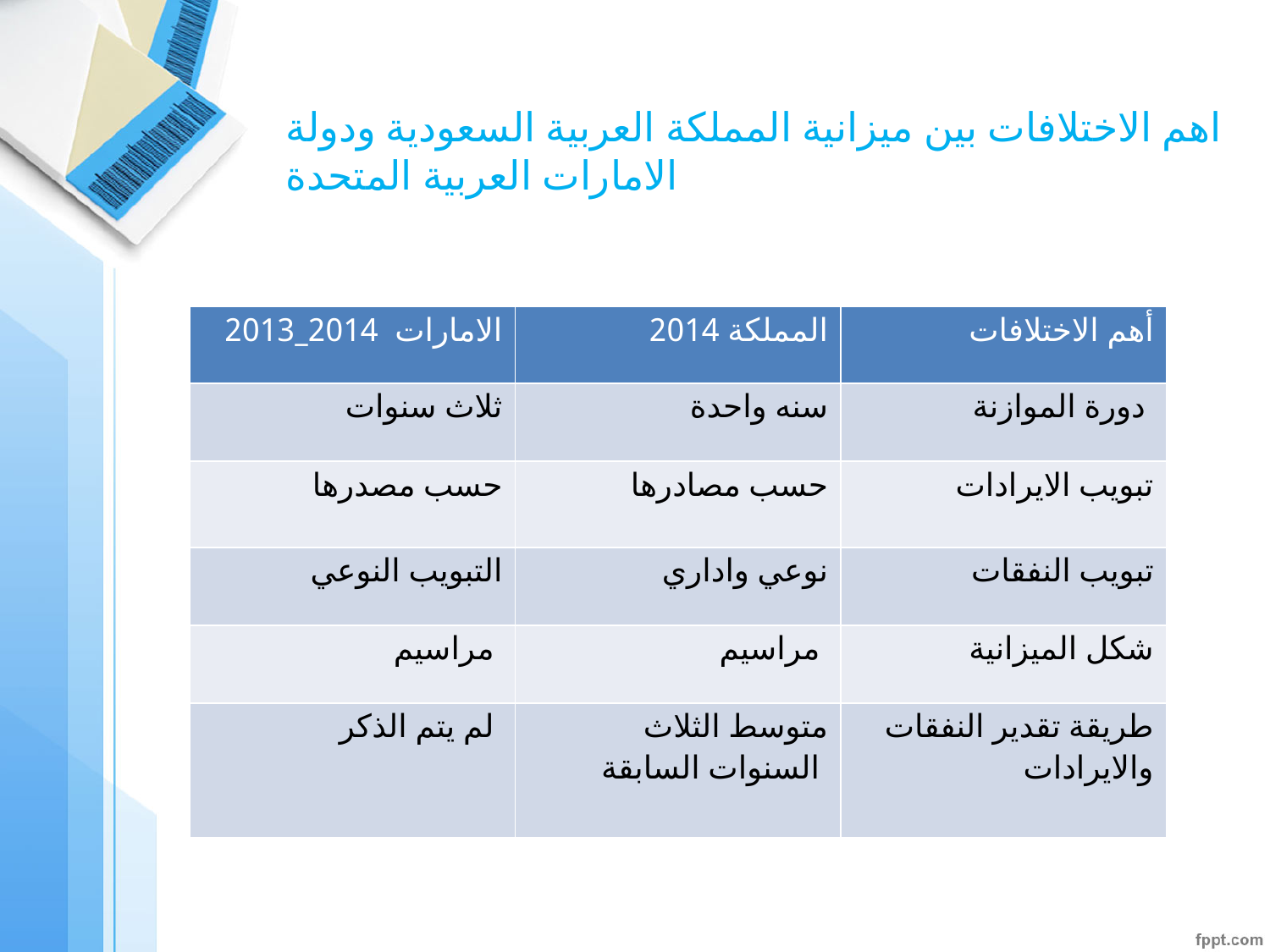

# اهم الاختلافات بين ميزانية المملكة العربية السعودية ودولة الامارات العربية المتحدة
| الامارات 2014\_2013 | المملكة 2014 | أهم الاختلافات |
| --- | --- | --- |
| ثلاث سنوات | سنه واحدة | دورة الموازنة |
| حسب مصدرها | حسب مصادرها | تبويب الايرادات |
| التبويب النوعي | نوعي واداري | تبويب النفقات |
| مراسيم | مراسيم | شكل الميزانية |
| لم يتم الذكر | متوسط الثلاث السنوات السابقة | طريقة تقدير النفقات والايرادات |